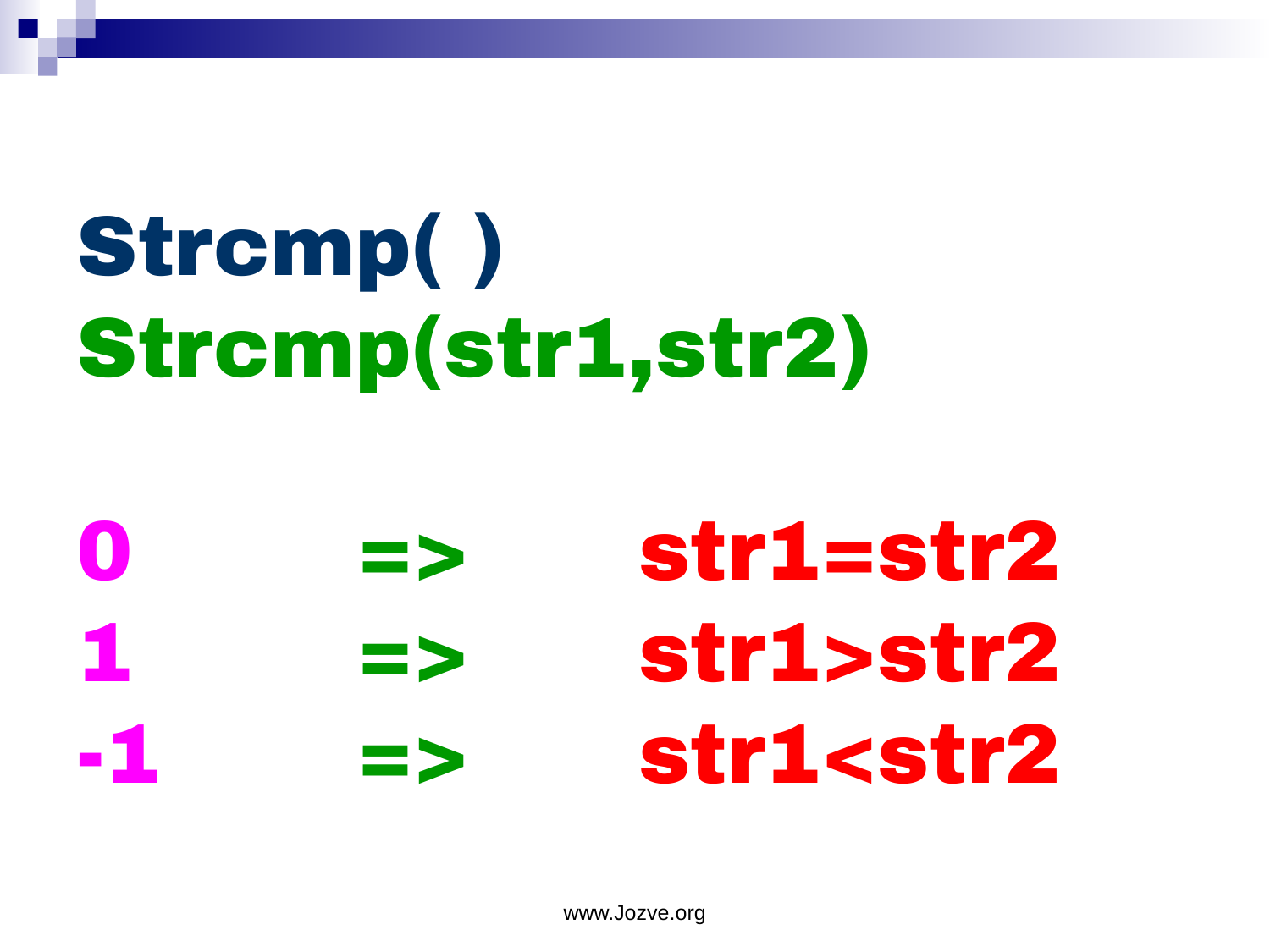

# Strcmp( ) Strcmp(str1,str2) 0        =>      str1=str2 1        =>      str1>str2    -1       =>      str1<str2
www.Jozve.org